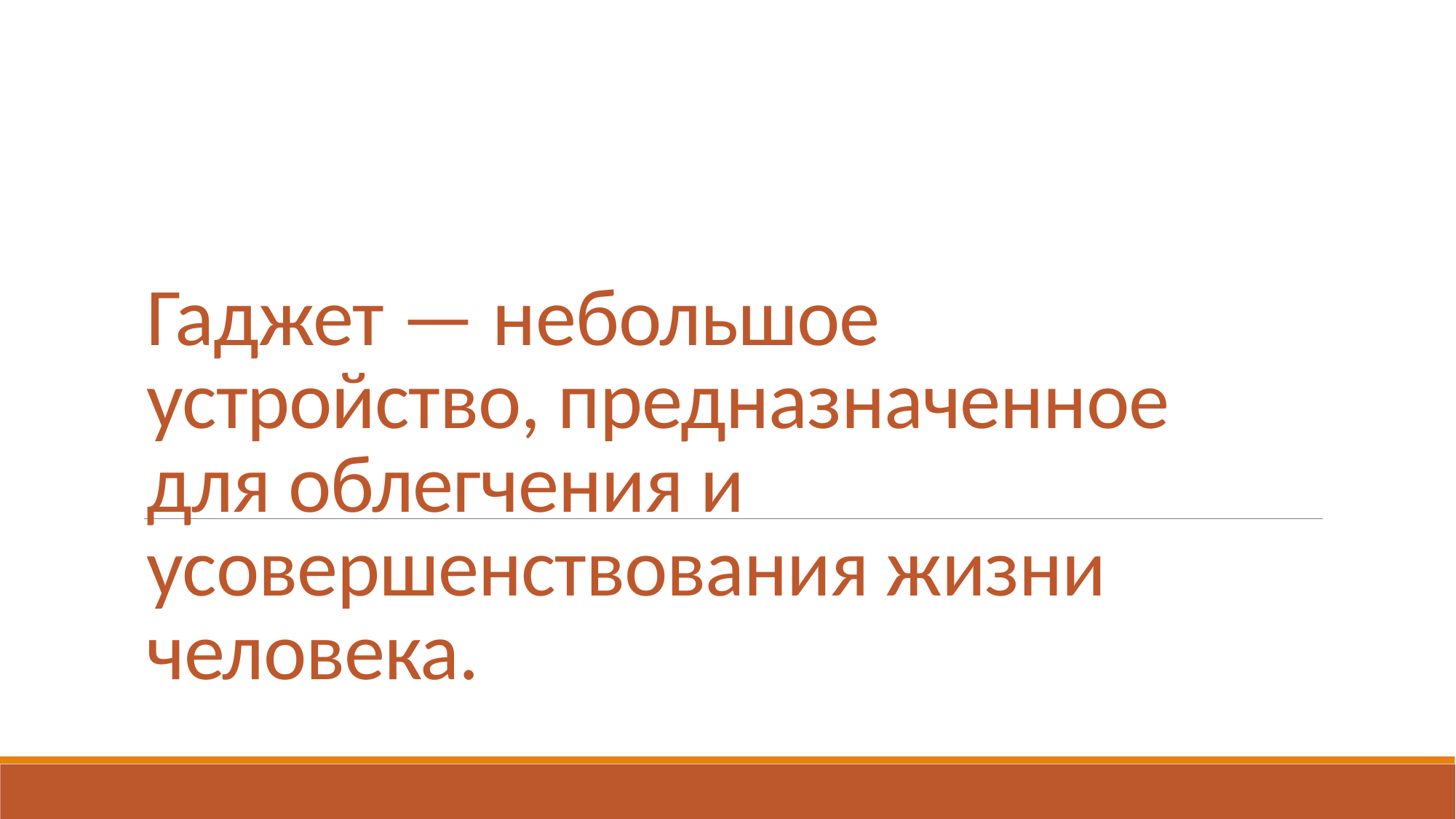

# Гаджет — небольшое устройство, предназначенное для облегчения и усовершенствования жизни человека.